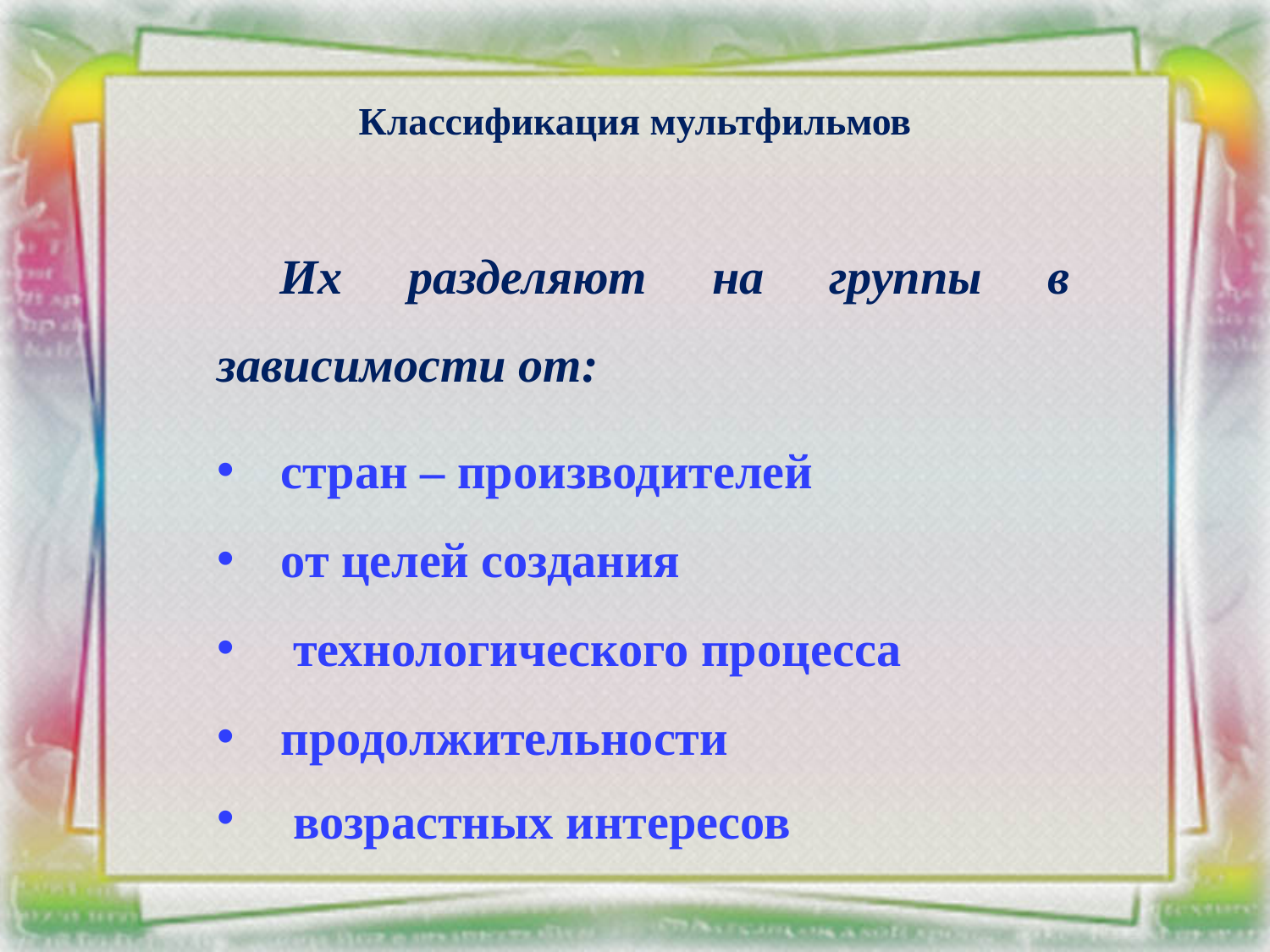

# Классификация мультфильмов

Их разделяют на группы в зависимости от:
стран – производителей
от целей создания
 технологического процесса
продолжительности
 возрастных интересов